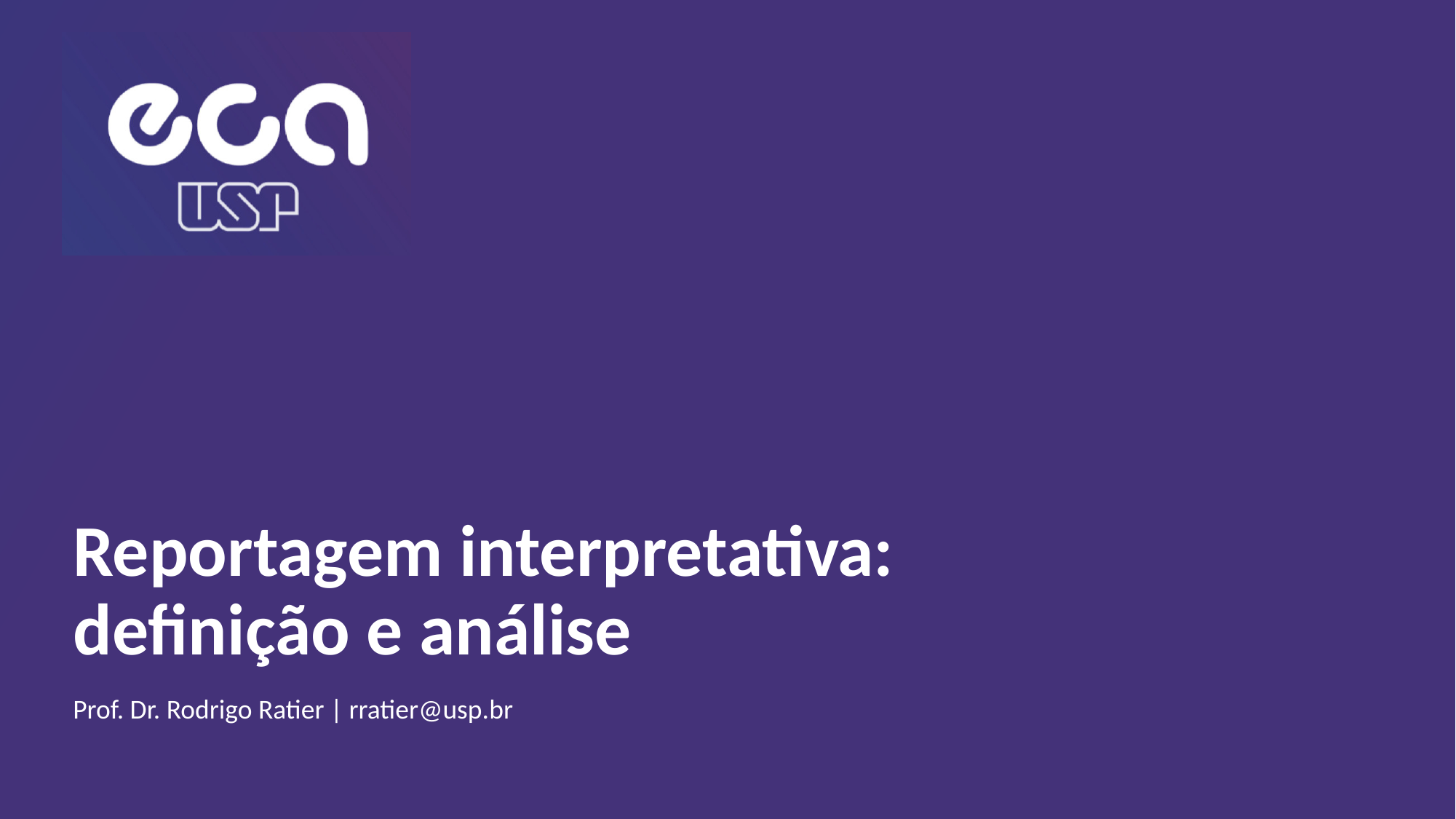

# Reportagem interpretativa: definição e análise
Prof. Dr. Rodrigo Ratier | rratier@usp.br